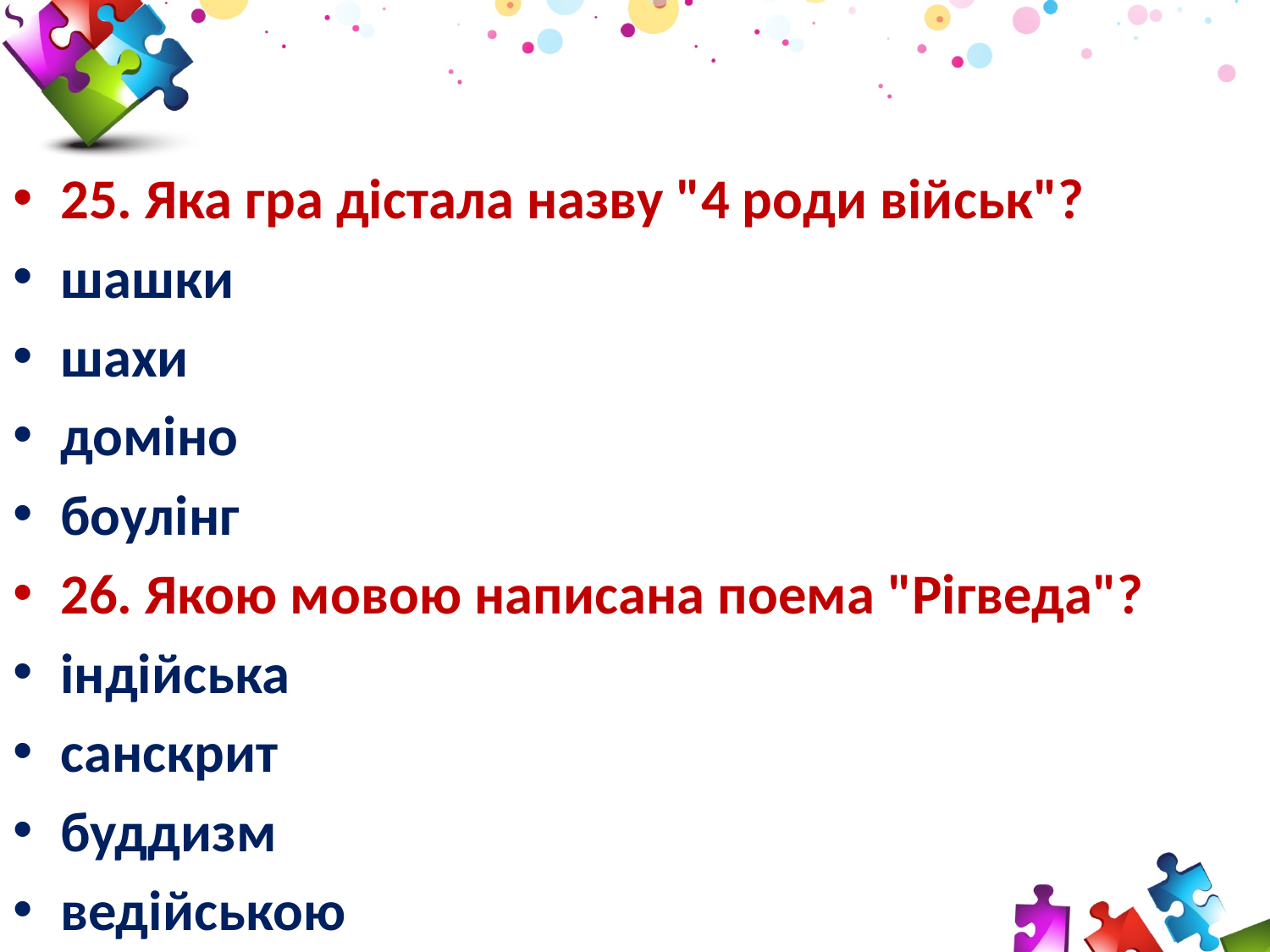

#
25. Яка гра дістала назву "4 роди військ"?
шашки
шахи
доміно
боулінг
26. Якою мовою написана поема "Рігведа"?
індійська
санскрит
буддизм
ведійською